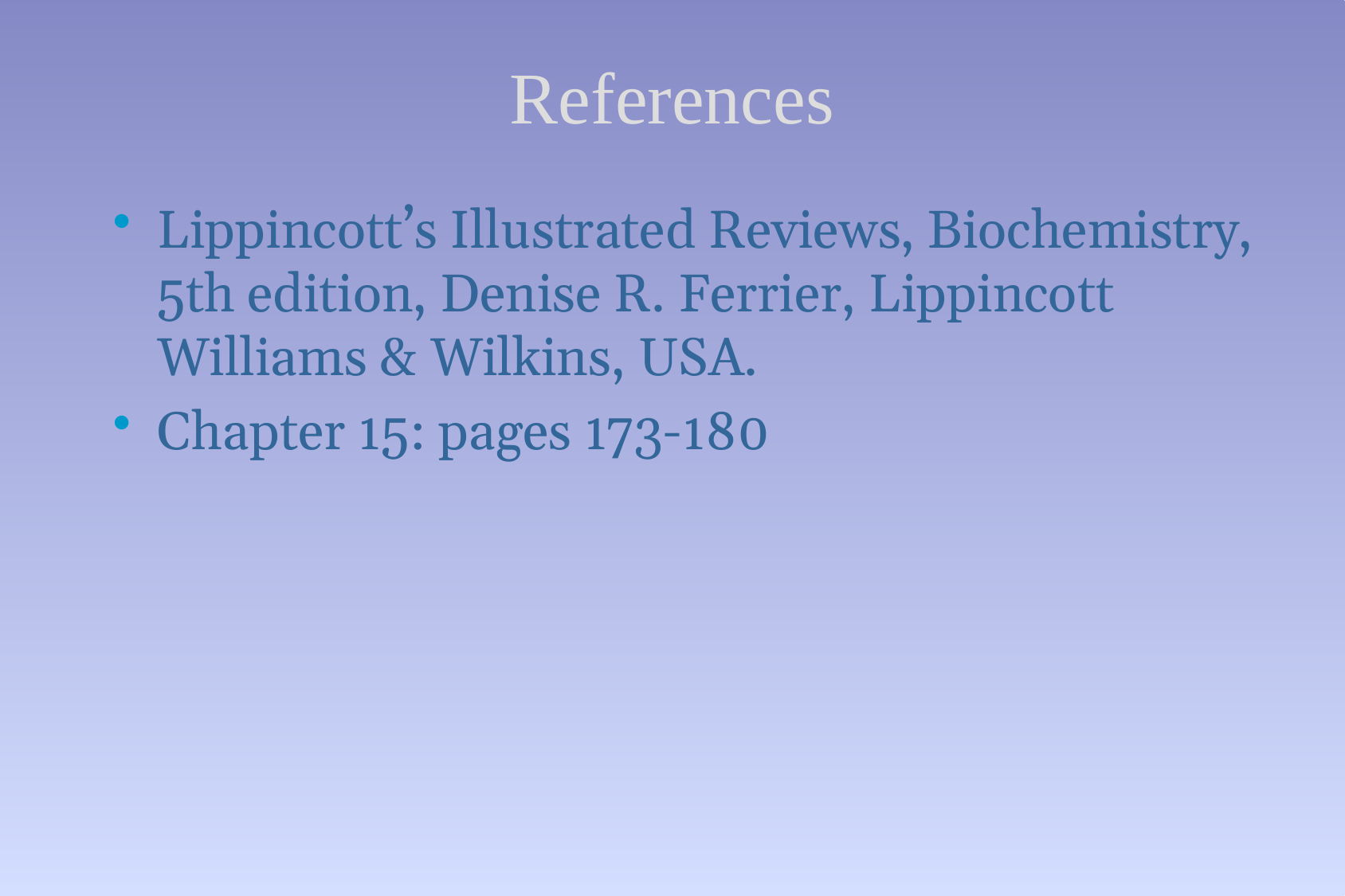

# References
Lippincott’s Illustrated Reviews, Biochemistry, 5th edition, Denise R. Ferrier, Lippincott Williams & Wilkins, USA.
Chapter 15: pages 173-180